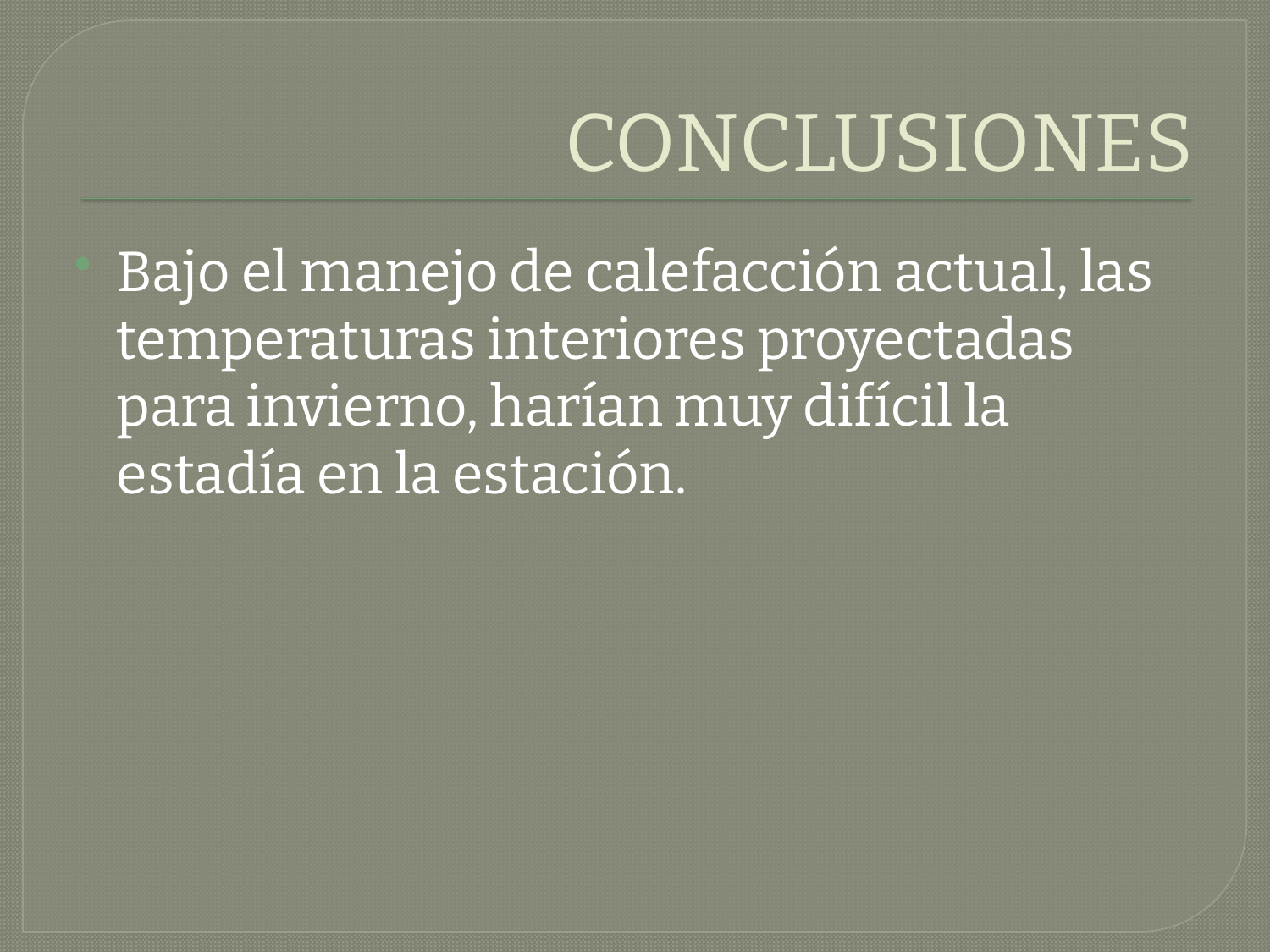

# CONCLUSIONES
Bajo el manejo de calefacción actual, las temperaturas interiores proyectadas para invierno, harían muy difícil la estadía en la estación.